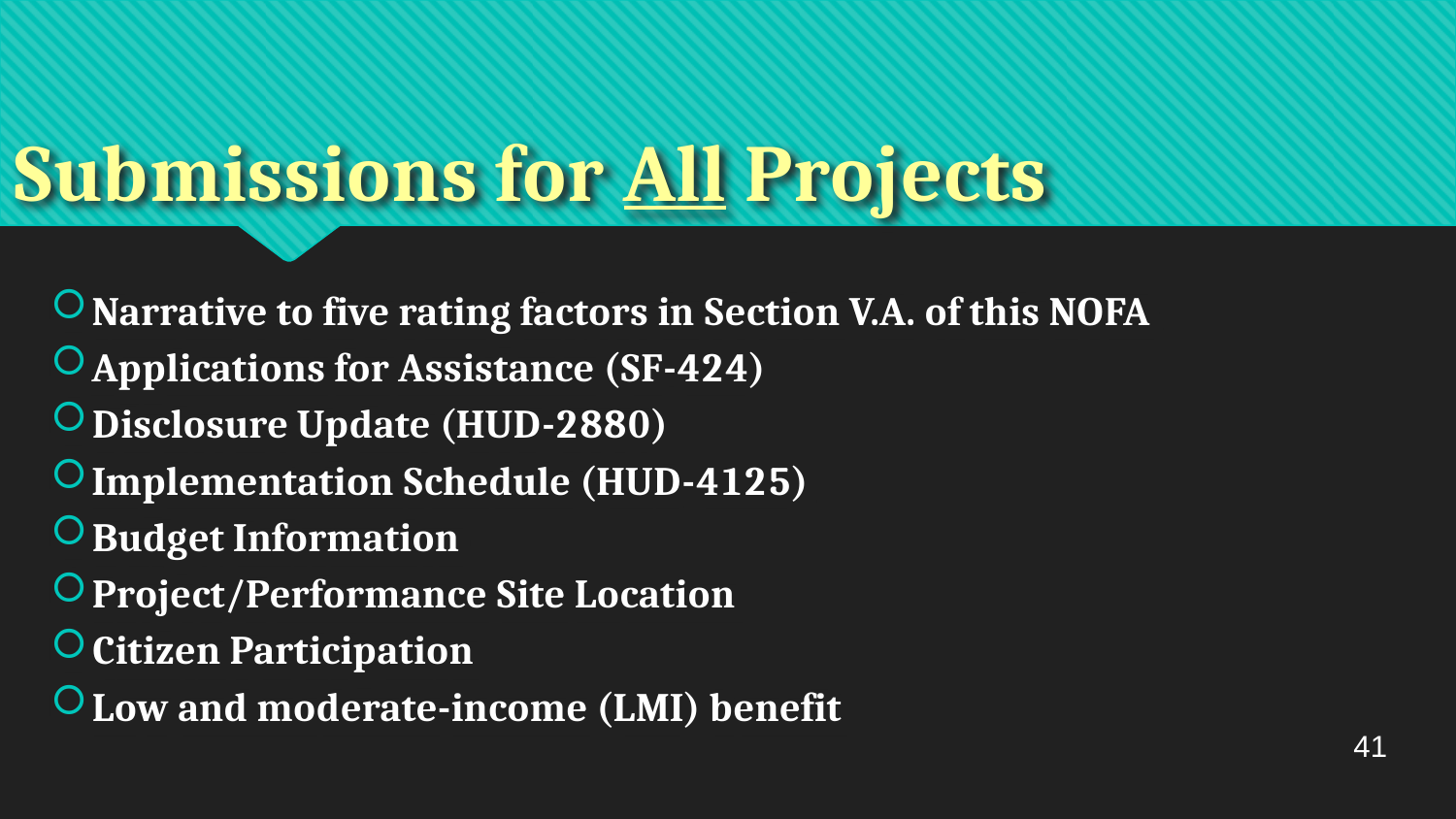

# Submissions for All Projects
Narrative to five rating factors in Section V.A. of this NOFA
Applications for Assistance (SF-424)
Disclosure Update (HUD-2880)
Implementation Schedule (HUD-4125)
Budget Information
Project/Performance Site Location
Citizen Participation
Low and moderate-income (LMI) benefit

41